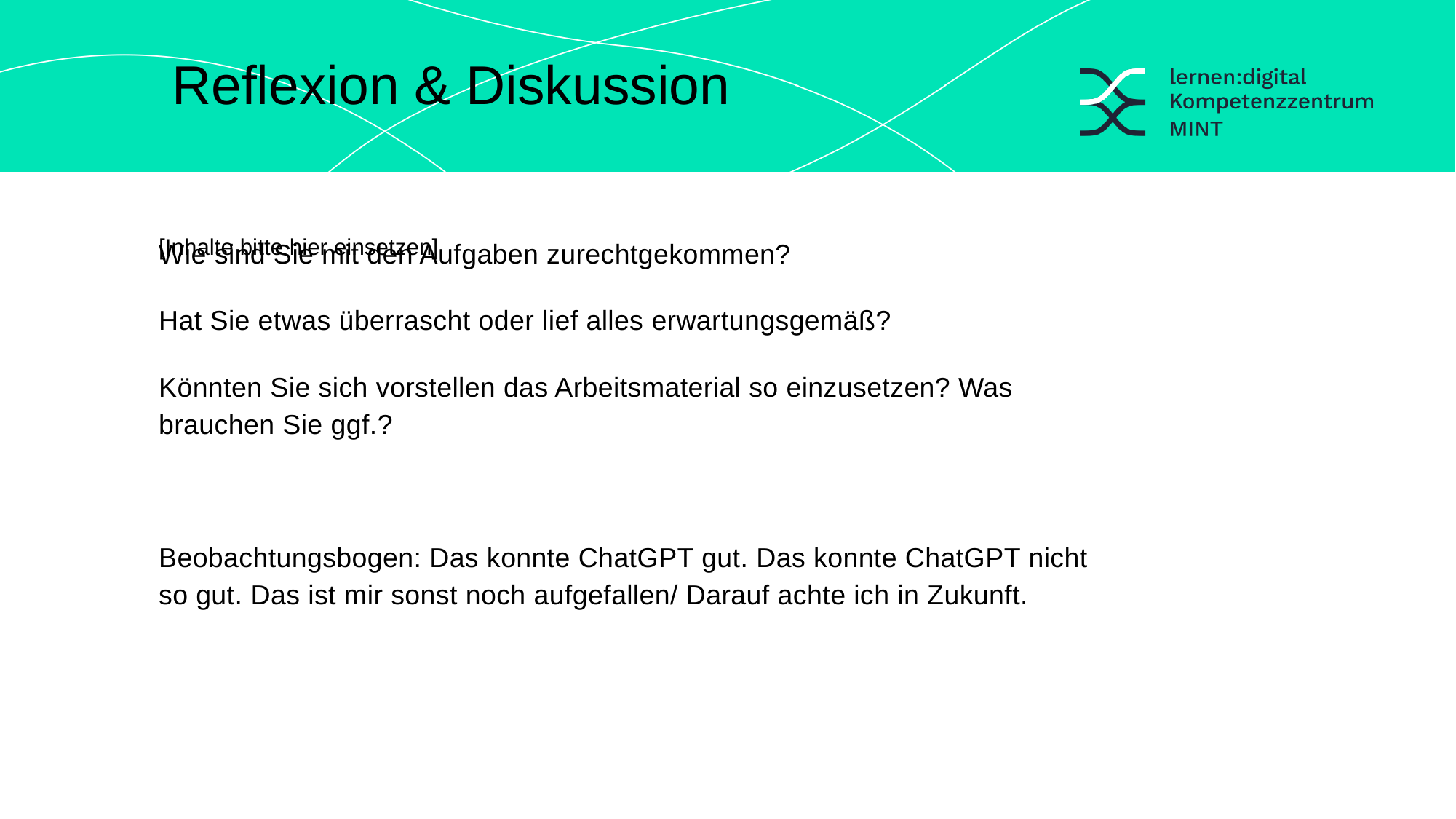

Reflexion & Diskussion
[Inhalte bitte hier einsetzen]

Wie sind Sie mit den Aufgaben zurechtgekommen?
Hat Sie etwas überrascht oder lief alles erwartungsgemäß?
Könnten Sie sich vorstellen das Arbeitsmaterial so einzusetzen? Was brauchen Sie ggf.?

Beobachtungsbogen: Das konnte ChatGPT gut. Das konnte ChatGPT nicht so gut. Das ist mir sonst noch aufgefallen/ Darauf achte ich in Zukunft.